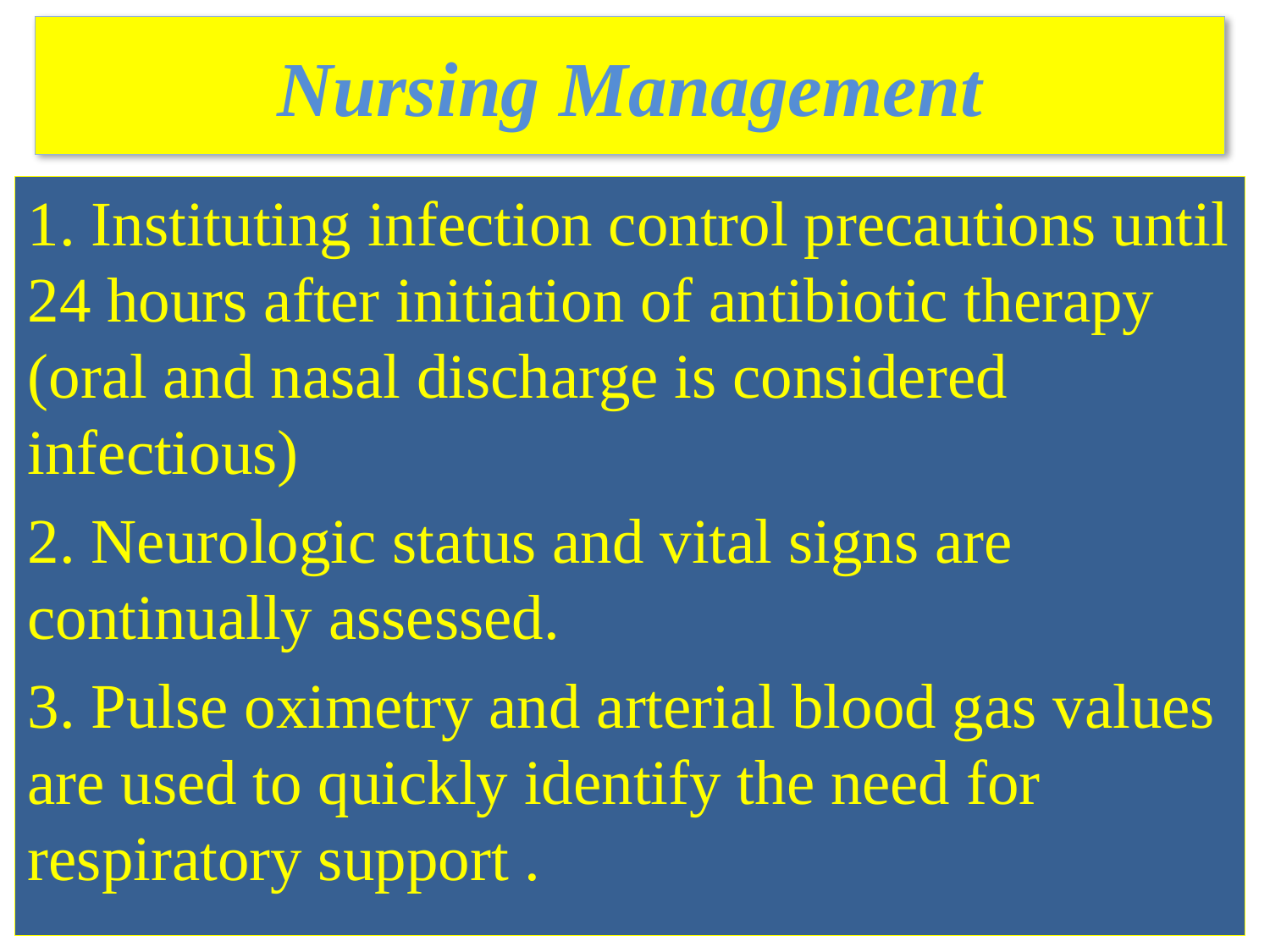

# Nursing Management
1. Instituting infection control precautions until 24 hours after initiation of antibiotic therapy (oral and nasal discharge is considered infectious)
2. Neurologic status and vital signs are continually assessed.
3. Pulse oximetry and arterial blood gas values are used to quickly identify the need for respiratory support .